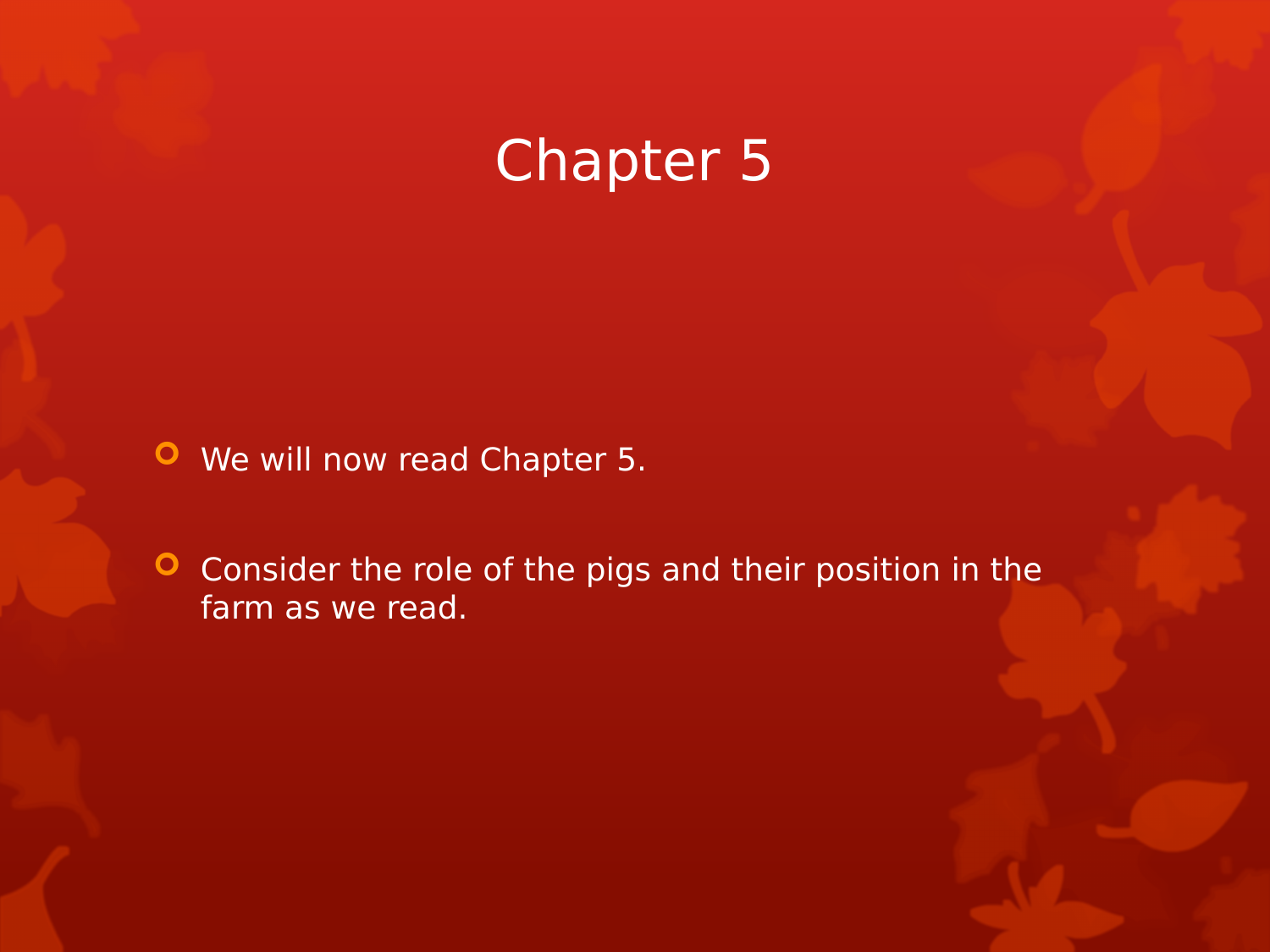

# Chapter 5
We will now read Chapter 5.

Consider the role of the pigs and their position in the farm as we read.